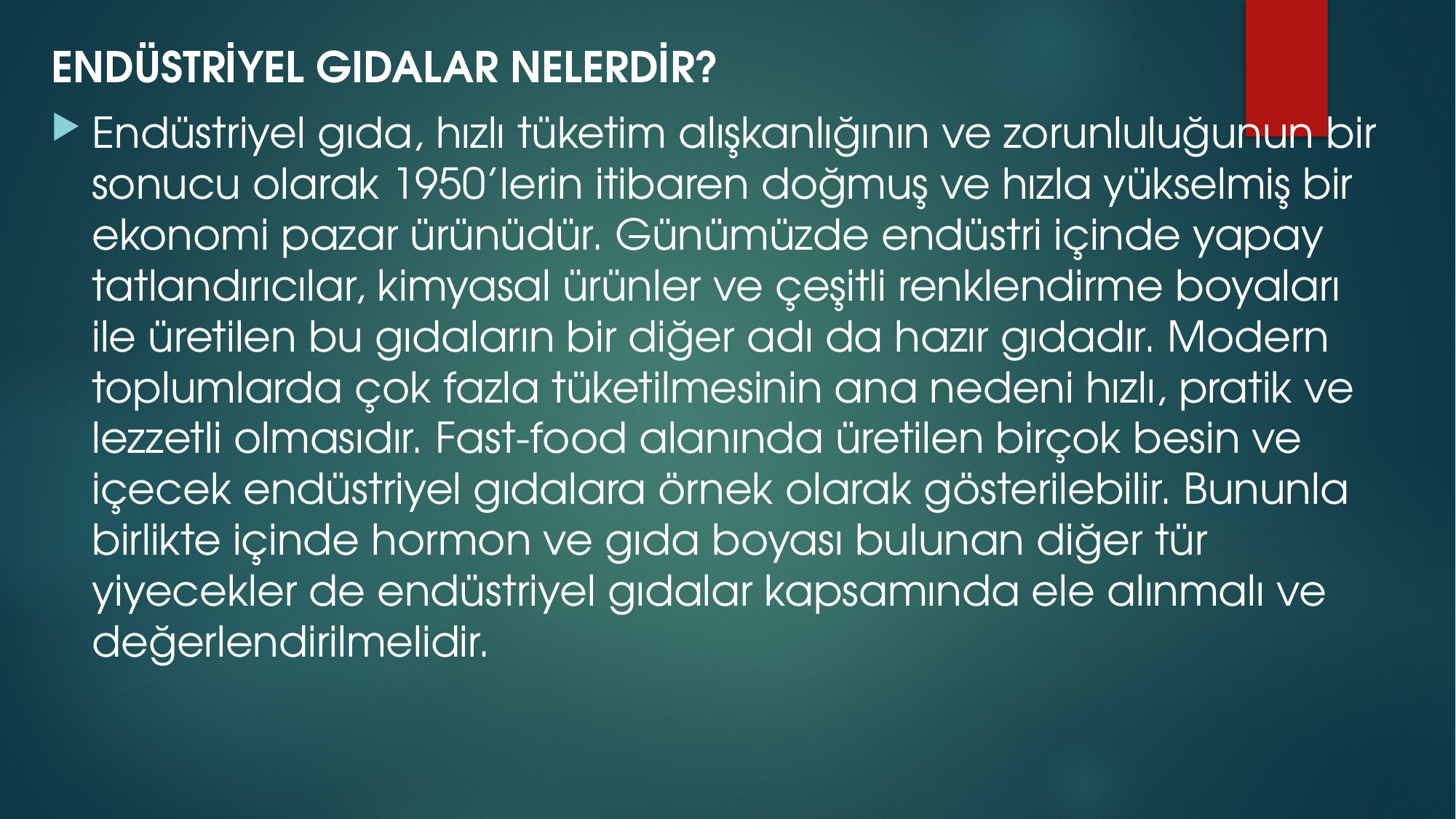

ENDÜSTRİYEL GIDALAR NELERDİR?
Endüstriyel gıda, hızlı tüketim alışkanlığının ve zorunluluğunun bir sonucu olarak 1950’lerin itibaren doğmuş ve hızla yükselmiş bir ekonomi pazar ürünüdür. Günümüzde endüstri içinde yapay tatlandırıcılar, kimyasal ürünler ve çeşitli renklendirme boyaları ile üretilen bu gıdaların bir diğer adı da hazır gıdadır. Modern toplumlarda çok fazla tüketilmesinin ana nedeni hızlı, pratik ve lezzetli olmasıdır. Fast-food alanında üretilen birçok besin ve içecek endüstriyel gıdalara örnek olarak gösterilebilir. Bununla birlikte içinde hormon ve gıda boyası bulunan diğer tür yiyecekler de endüstriyel gıdalar kapsamında ele alınmalı ve değerlendirilmelidir.